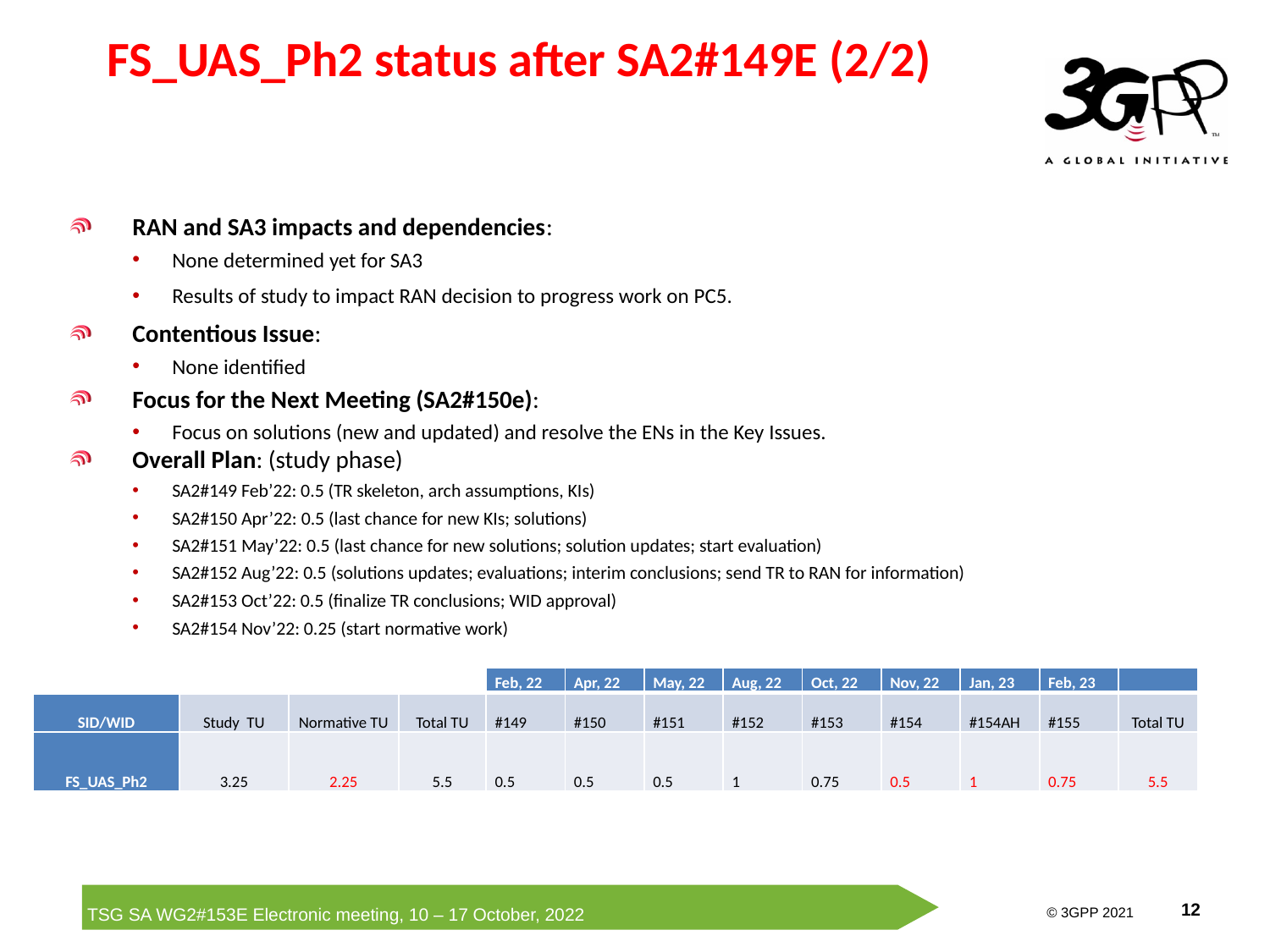

# FS_UAS_Ph2 status after SA2#149E (2/2)
RAN and SA3 impacts and dependencies:
None determined yet for SA3
Results of study to impact RAN decision to progress work on PC5.
Contentious Issue:
None identified
Focus for the Next Meeting (SA2#150e):
Focus on solutions (new and updated) and resolve the ENs in the Key Issues.
Overall Plan: (study phase)
SA2#149 Feb’22: 0.5 (TR skeleton, arch assumptions, KIs)
SA2#150 Apr’22: 0.5 (last chance for new KIs; solutions)
SA2#151 May’22: 0.5 (last chance for new solutions; solution updates; start evaluation)
SA2#152 Aug’22: 0.5 (solutions updates; evaluations; interim conclusions; send TR to RAN for information)
SA2#153 Oct’22: 0.5 (finalize TR conclusions; WID approval)
SA2#154 Nov’22: 0.25 (start normative work)

|  |  |  |  | Feb, 22 | Apr, 22 | May, 22 | Aug, 22 | Oct, 22 | Nov, 22 | Jan, 23 | Feb, 23 |  |
| --- | --- | --- | --- | --- | --- | --- | --- | --- | --- | --- | --- | --- |
| SID/WID | Study  TU | Normative TU | Total TU | #149 | #150 | #151 | #152 | #153 | #154 | #154AH | #155 | Total TU |
| FS\_UAS\_Ph2 | 3.25 | 2.25 | 5.5 | 0.5 | 0.5 | 0.5 | 1 | 0.75 | 0.5 | 1 | 0.75 | 5.5 |